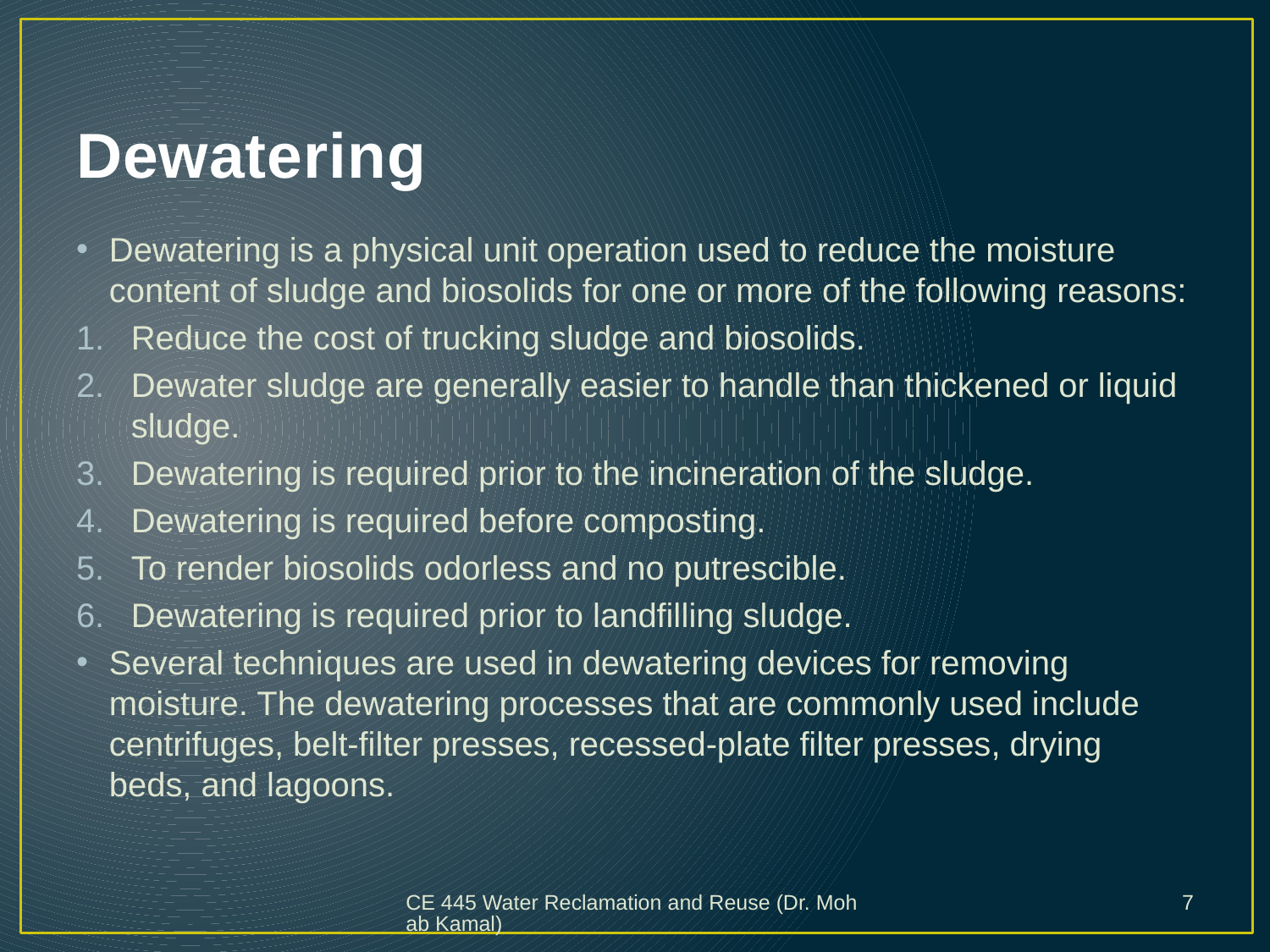

# Dewatering
Dewatering is a physical unit operation used to reduce the moisture content of sludge and biosolids for one or more of the following reasons:
Reduce the cost of trucking sludge and biosolids.
Dewater sludge are generally easier to handle than thickened or liquid sludge.
Dewatering is required prior to the incineration of the sludge.
Dewatering is required before composting.
To render biosolids odorless and no putrescible.
Dewatering is required prior to landfilling sludge.
Several techniques are used in dewatering devices for removing moisture. The dewatering processes that are commonly used include centrifuges, belt-filter presses, recessed-plate filter presses, drying beds, and lagoons.
CE 445 Water Reclamation and Reuse (Dr. Mohab Kamal)
7